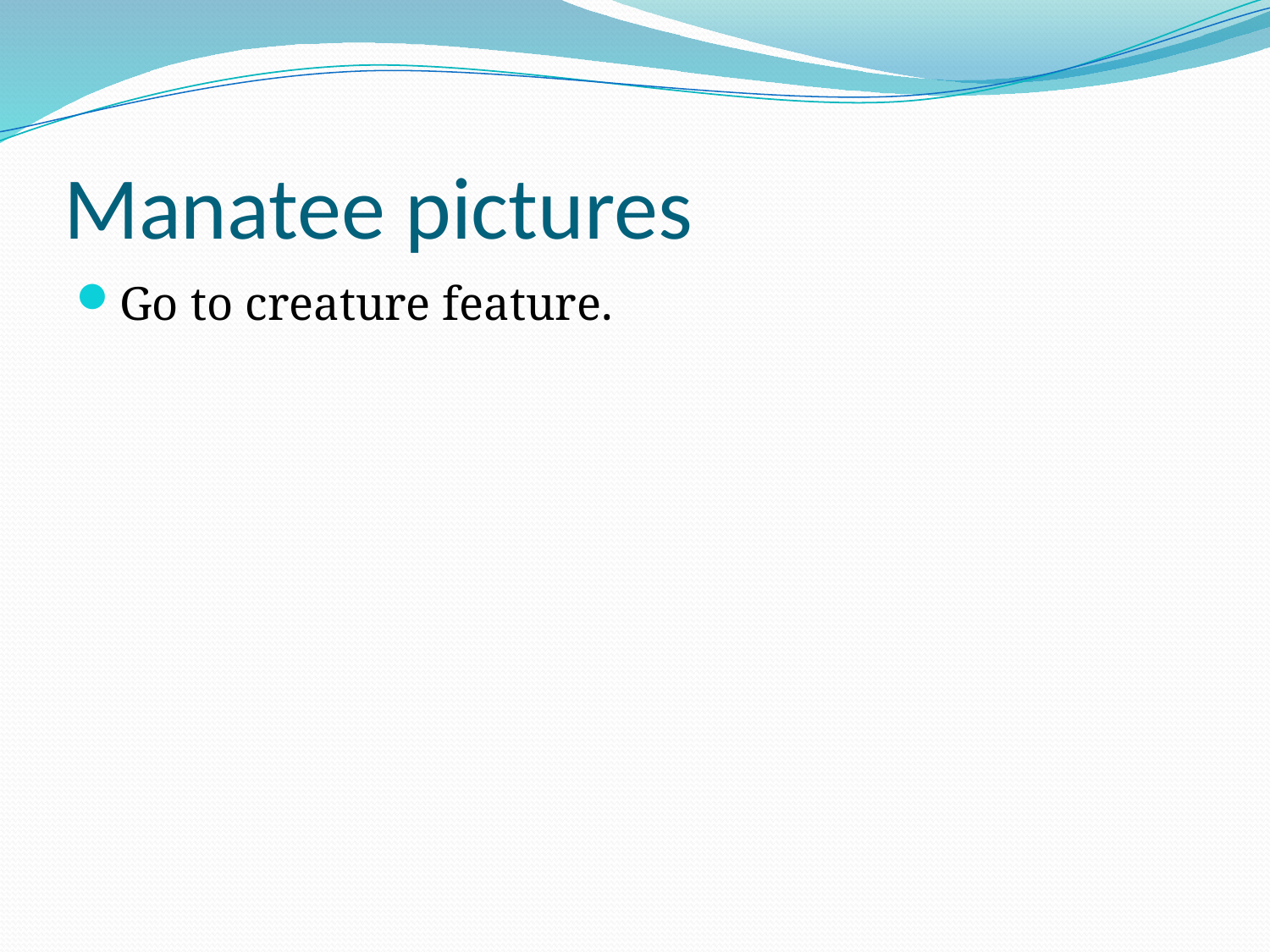

# Manatee pictures
Go to creature feature.